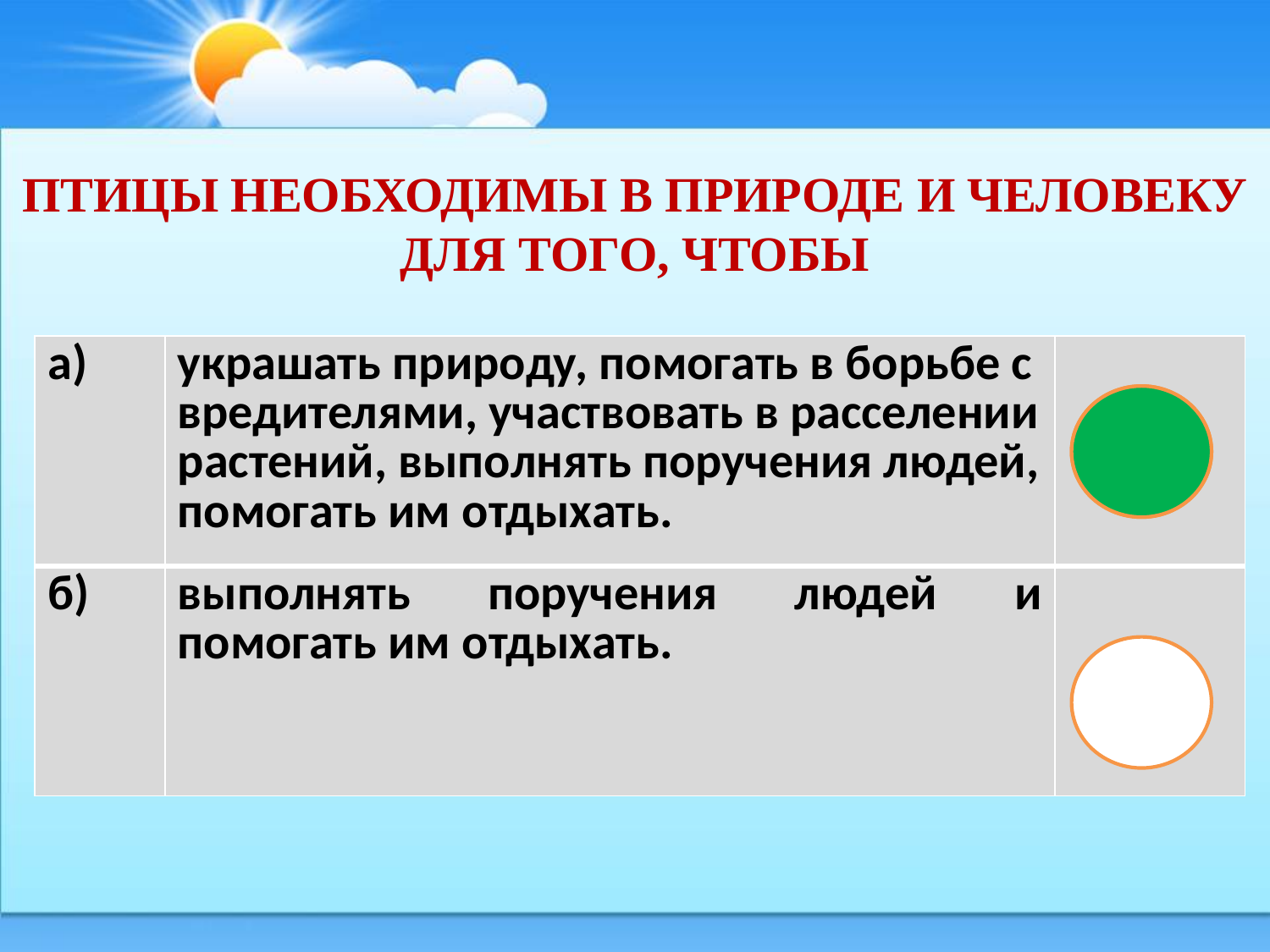

птицы необходимы в природе и человеку для того, чтобы
| а) | украшать природу, помогать в борьбе с вредителями, участвовать в расселении растений, выполнять поручения людей, помогать им отдыхать. |  |
| --- | --- | --- |
| б) | выполнять поручения людей и помогать им отдыхать. |  |